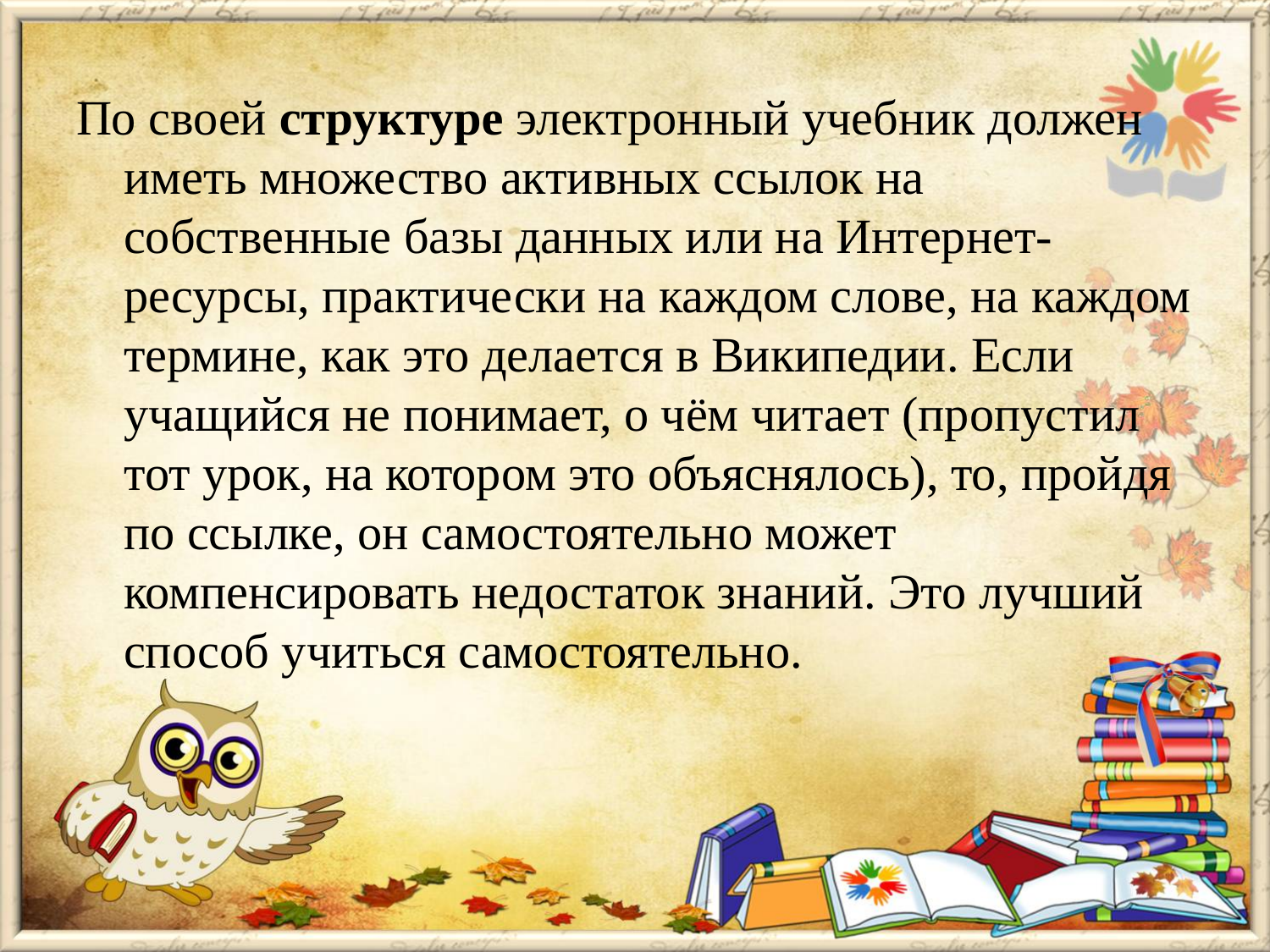

#
По своей структуре электронный учебник должен иметь множество активных ссылок на собственные базы данных или на Интернет-ресурсы, практически на каждом слове, на каждом термине, как это делается в Википедии. Если учащийся не понимает, о чём читает (пропустил тот урок, на котором это объяснялось), то, пройдя по ссылке, он самостоятельно может компенсировать недостаток знаний. Это лучший способ учиться самостоятельно.